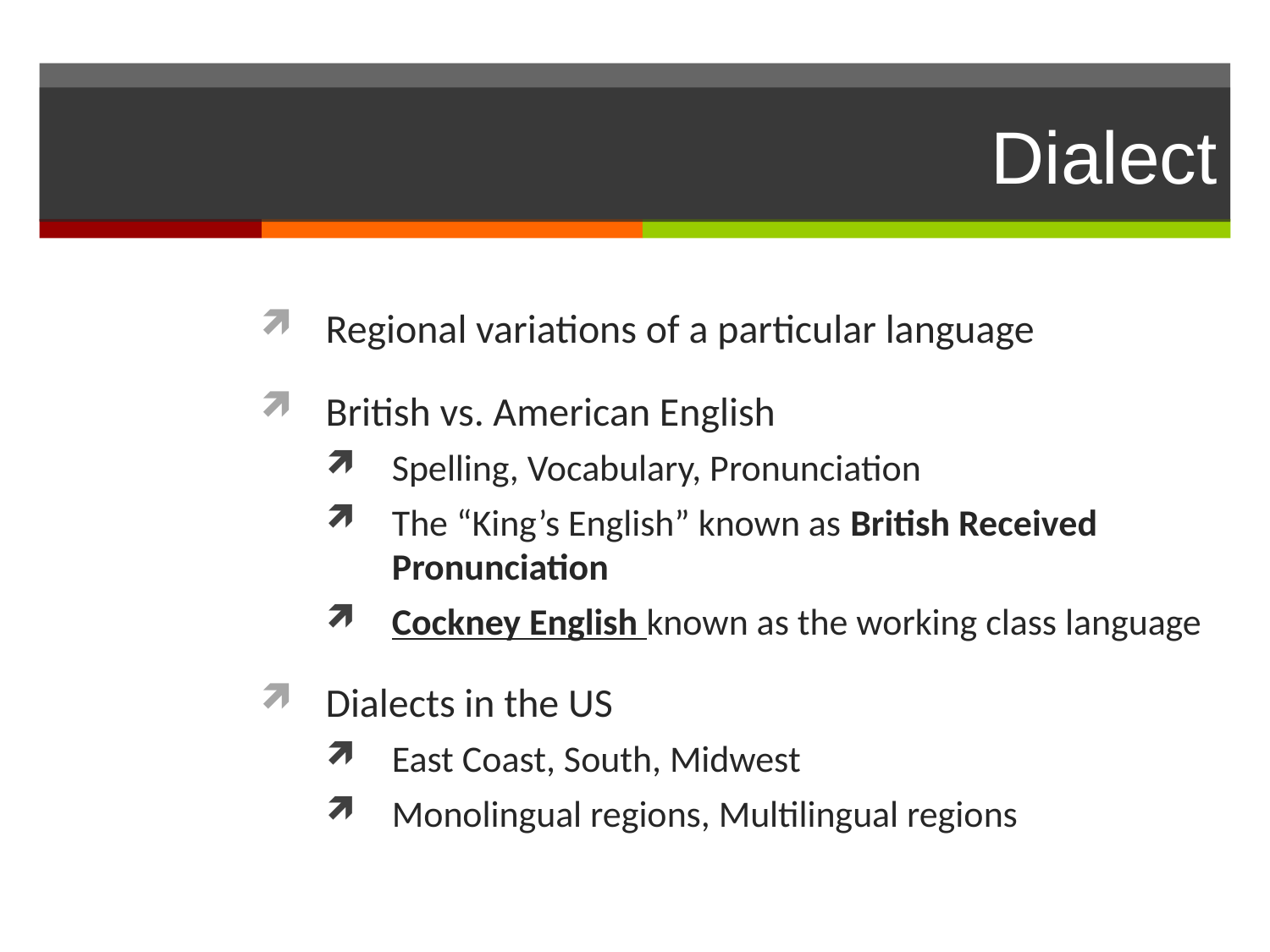

# Dialect
Regional variations of a particular language
British vs. American English
Spelling, Vocabulary, Pronunciation
The “King’s English” known as British Received Pronunciation
Cockney English known as the working class language
Dialects in the US
East Coast, South, Midwest
Monolingual regions, Multilingual regions